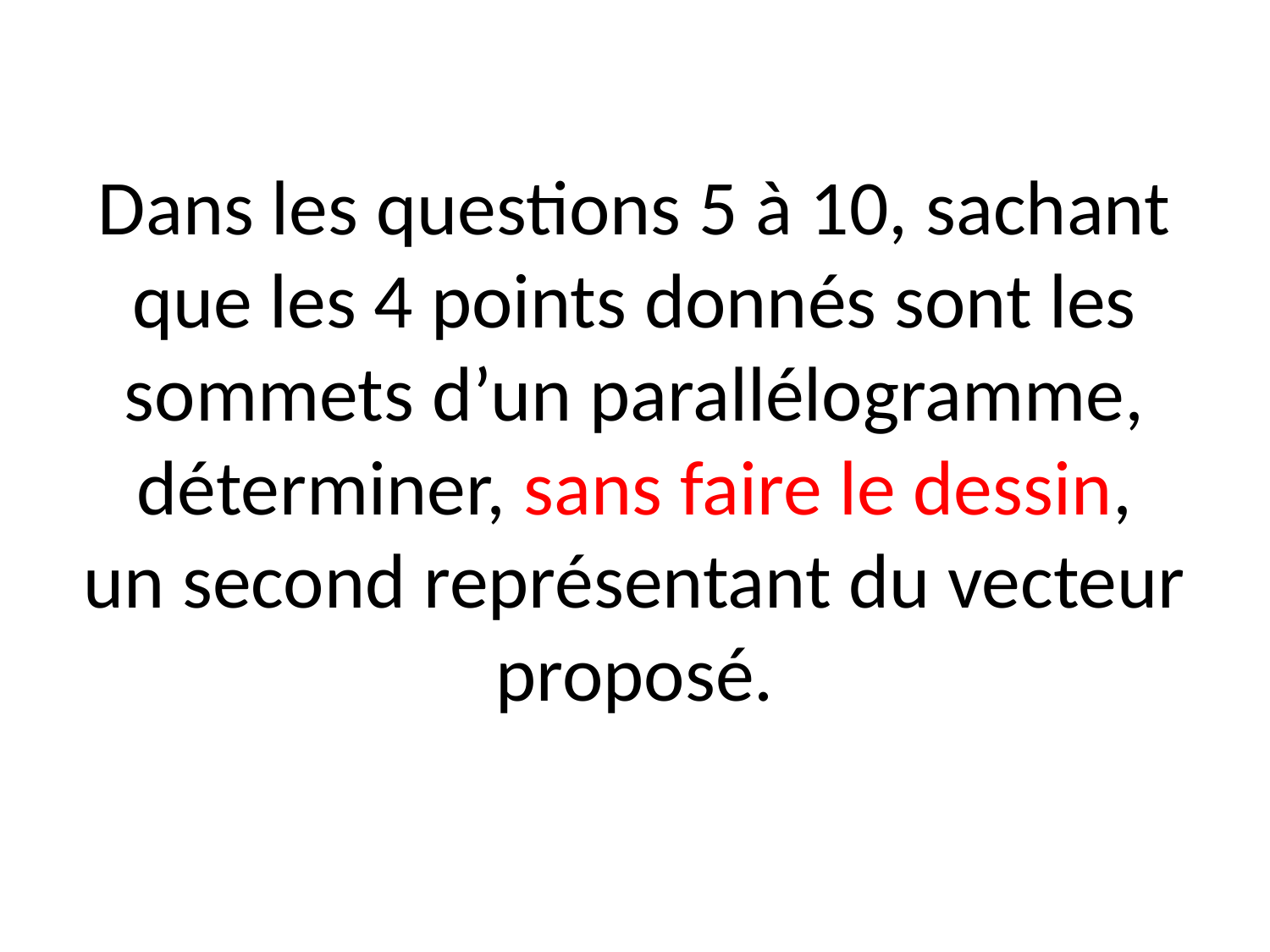

# Dans les questions 5 à 10, sachant que les 4 points donnés sont les sommets d’un parallélogramme, déterminer, sans faire le dessin, un second représentant du vecteur proposé.